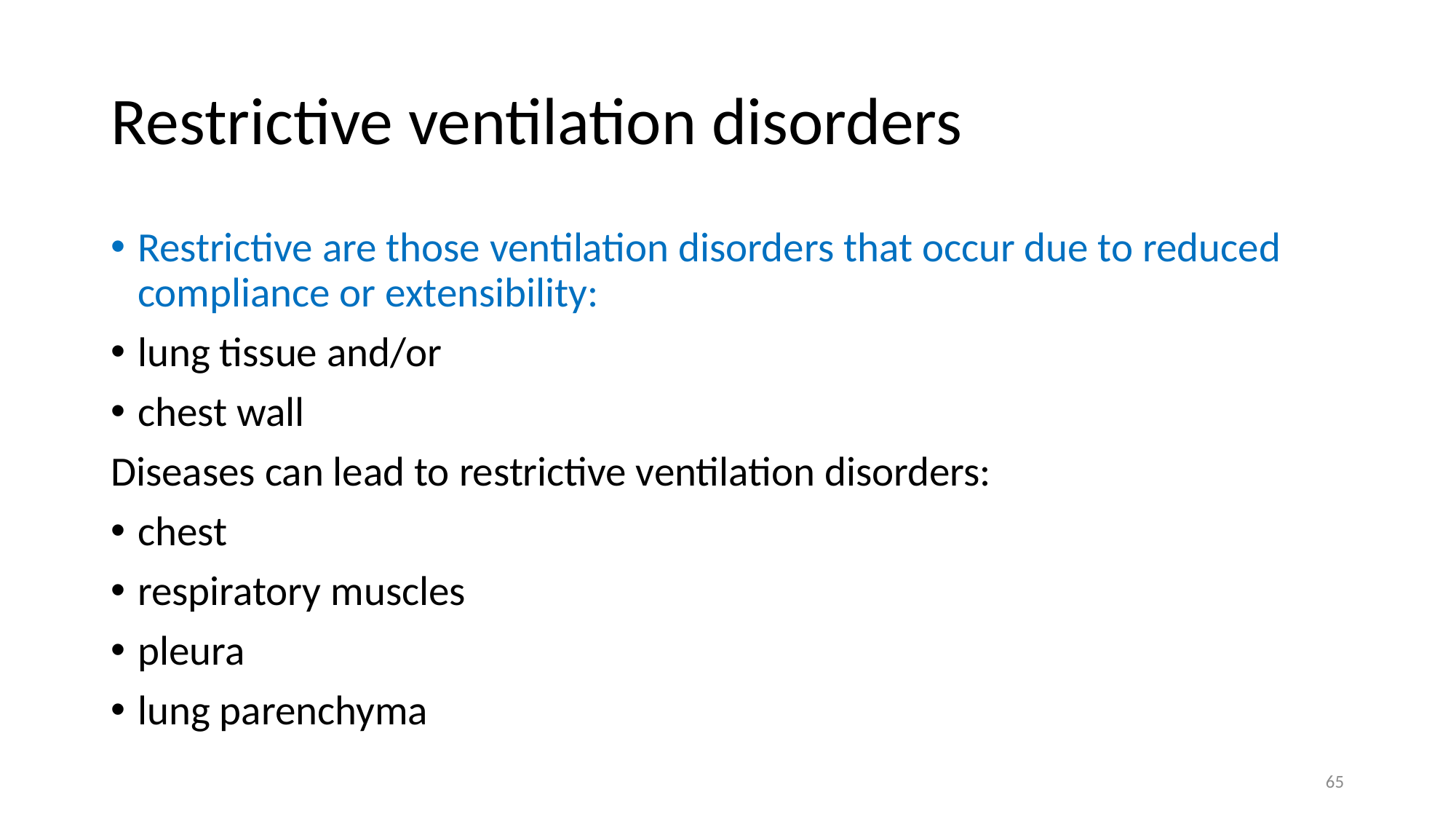

# Restrictive ventilation disorders
Restrictive are those ventilation disorders that occur due to reduced compliance or extensibility:
lung tissue and/or
chest wall
Diseases can lead to restrictive ventilation disorders:
chest
respiratory muscles
pleura
lung parenchyma

65